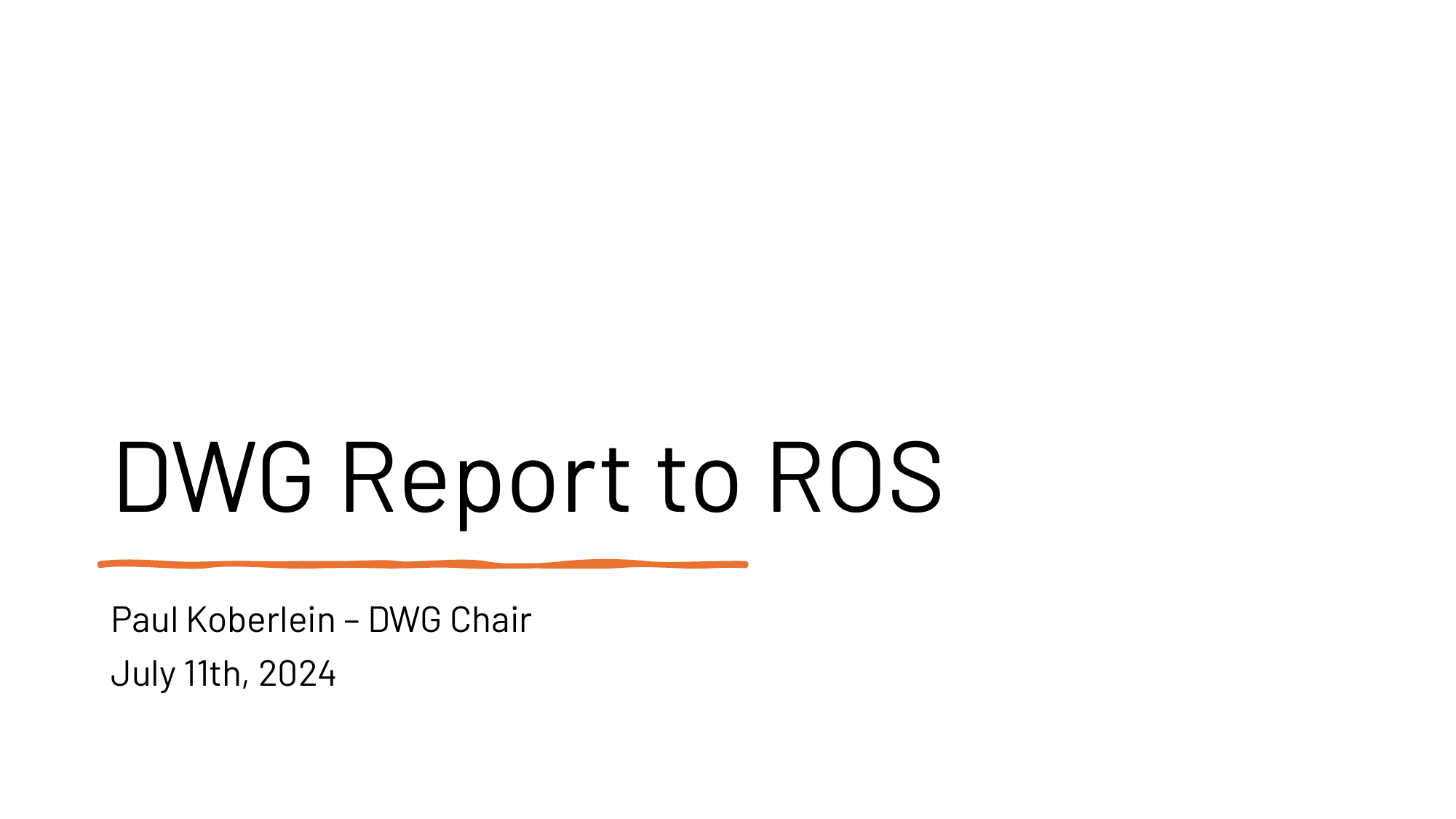

# DWG Report to ROS

Paul Koberlein – DWG Chair
July 11th, 2024